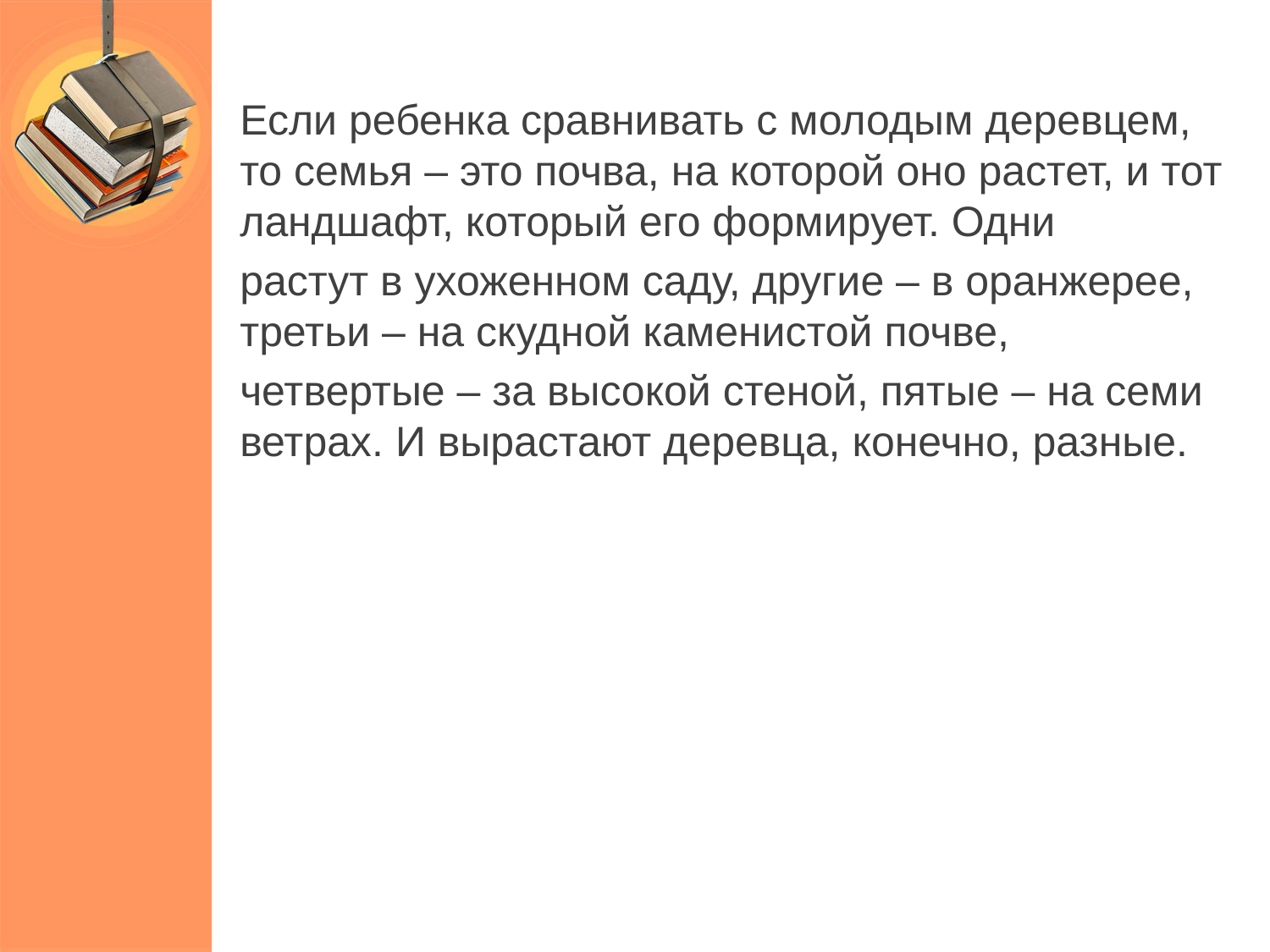

Если ребенка сравнивать с молодым деревцем, то семья – это почва, на которой оно растет, и тот ландшафт, который его формирует. Одни
растут в ухоженном саду, другие – в оранжерее, третьи – на скудной каменистой почве,
четвертые – за высокой стеной, пятые – на семи ветрах. И вырастают деревца, конечно, разные.